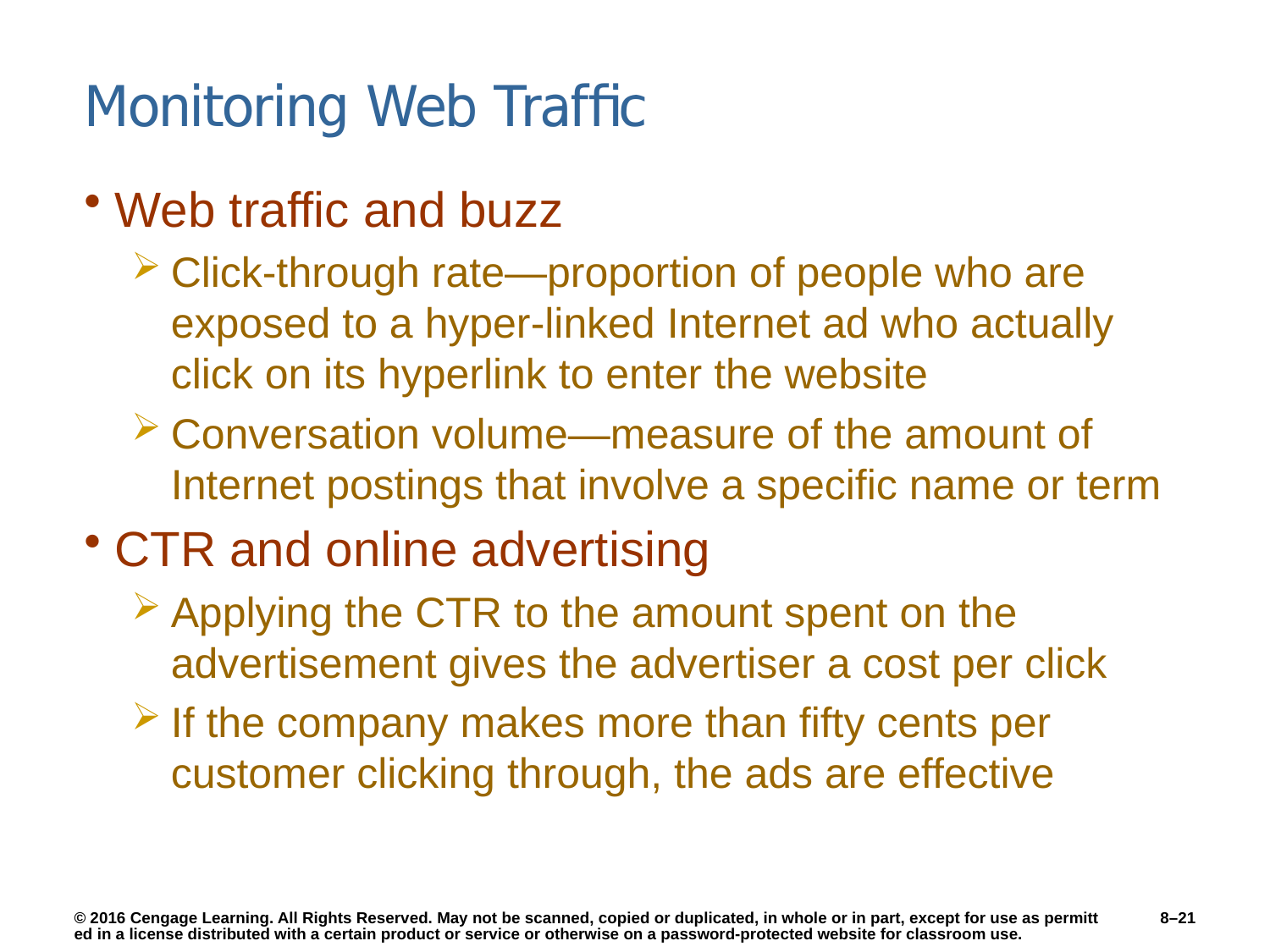

# Monitoring Web Traffic
Web traffic and buzz
Click-through rate—proportion of people who are exposed to a hyper-linked Internet ad who actually click on its hyperlink to enter the website
Conversation volume—measure of the amount of Internet postings that involve a specific name or term
CTR and online advertising
Applying the CTR to the amount spent on the advertisement gives the advertiser a cost per click
If the company makes more than fifty cents per customer clicking through, the ads are effective
8–21
© 2016 Cengage Learning. All Rights Reserved. May not be scanned, copied or duplicated, in whole or in part, except for use as permitted in a license distributed with a certain product or service or otherwise on a password-protected website for classroom use.